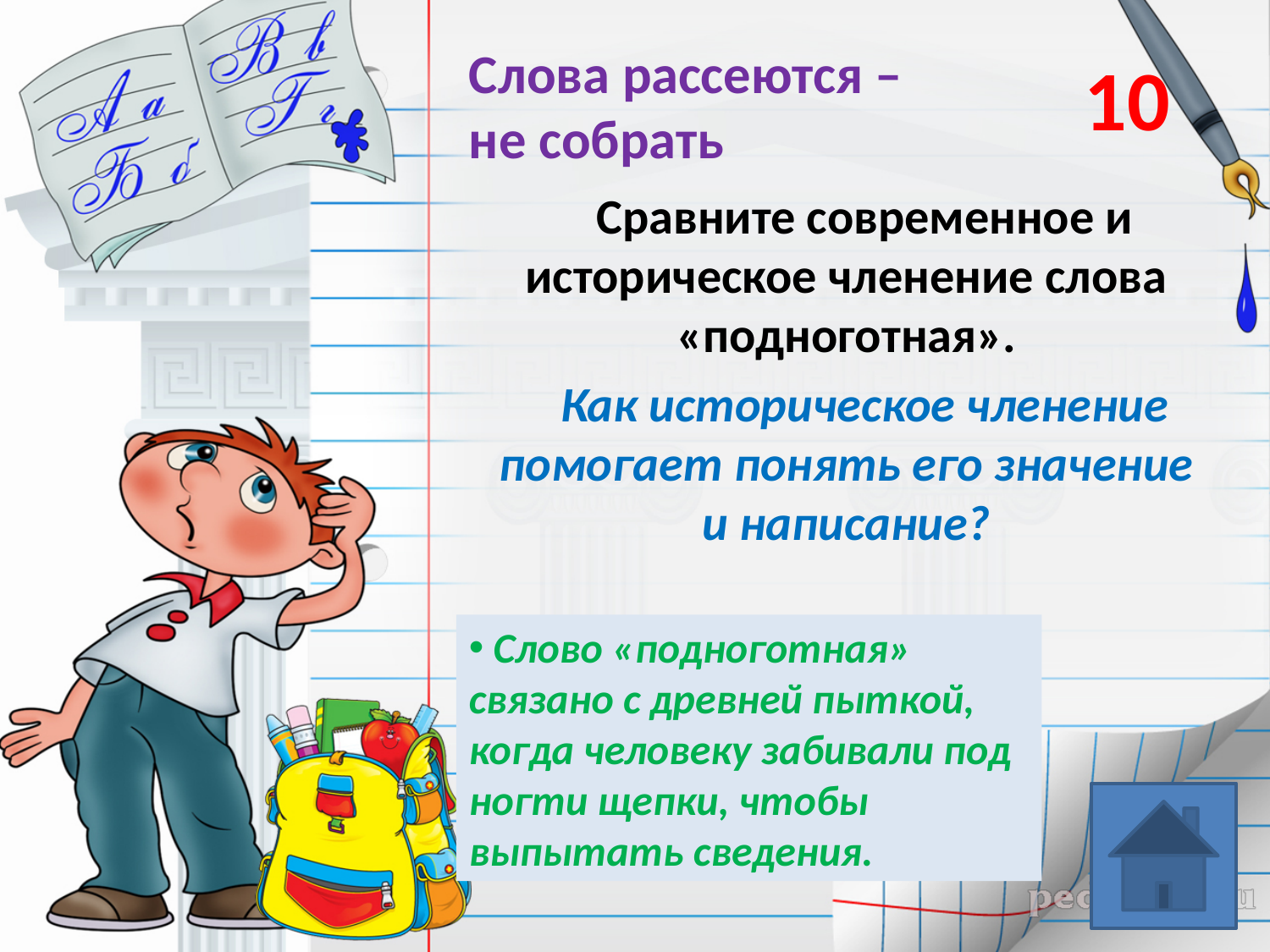

10
# Слова рассеются – не собрать
Сравните современное и историческое членение слова «подноготная».
Как историческое членение помогает понять его значение и написание?
 Слово «подноготная» связано с древней пыткой, когда человеку забивали под ногти щепки, чтобы выпытать сведения.